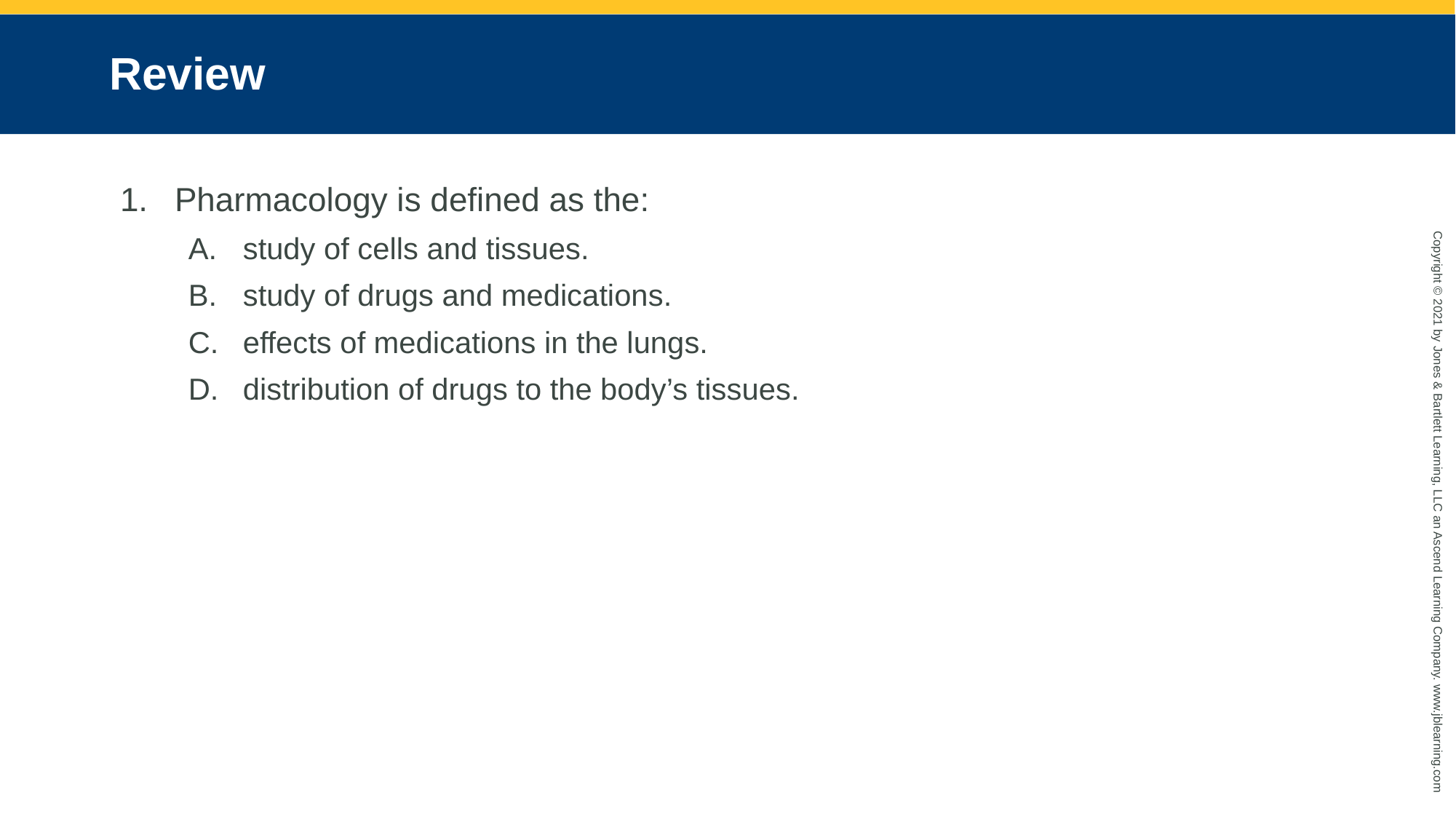

# Review
Pharmacology is defined as the:
study of cells and tissues.
study of drugs and medications.
effects of medications in the lungs.
distribution of drugs to the body’s tissues.